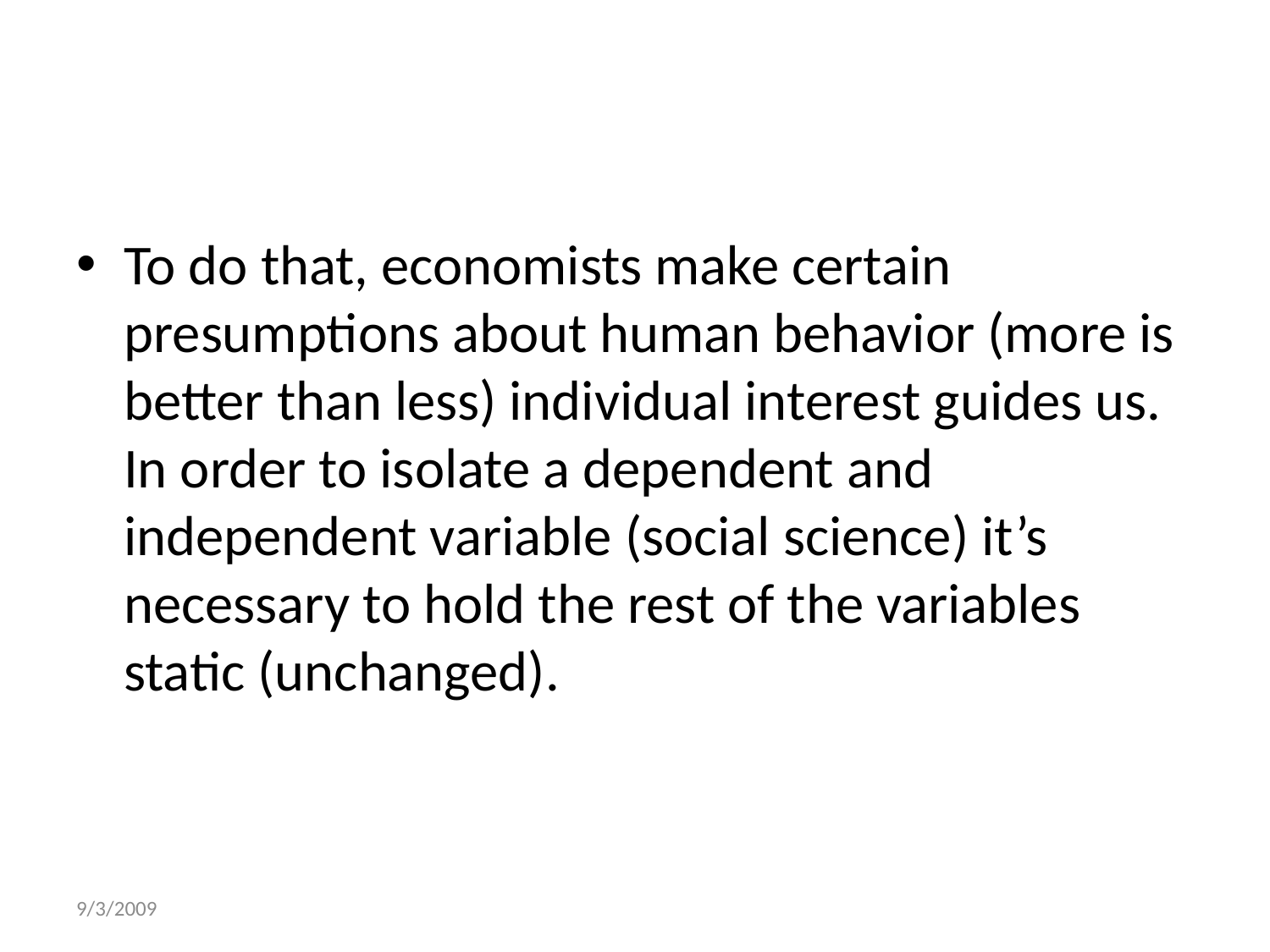

To do that, economists make certain presumptions about human behavior (more is better than less) individual interest guides us.  In order to isolate a dependent and independent variable (social science) it’s necessary to hold the rest of the variables static (unchanged).
9/3/2009